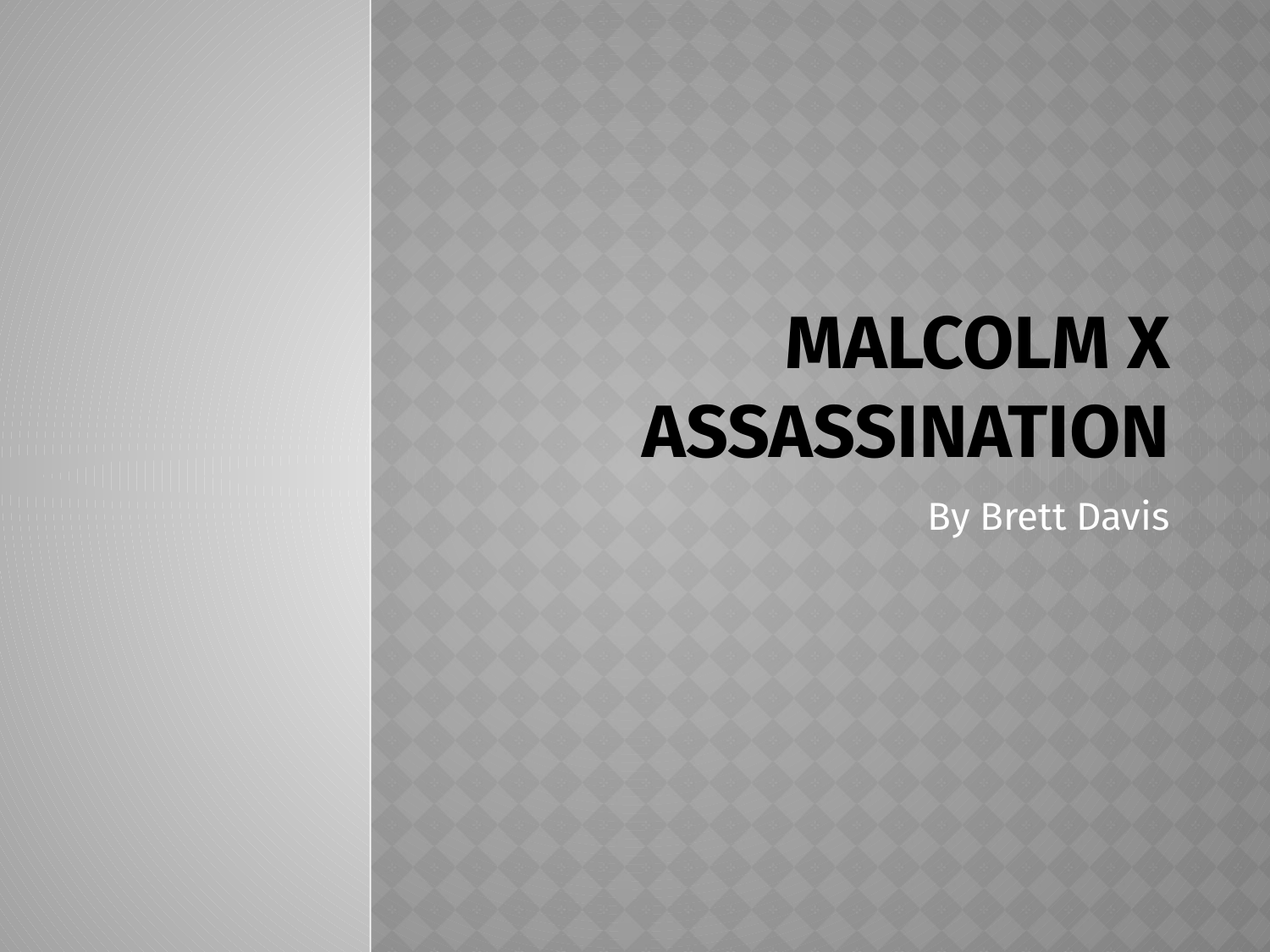

# Malcolm x Assassination
By Brett Davis